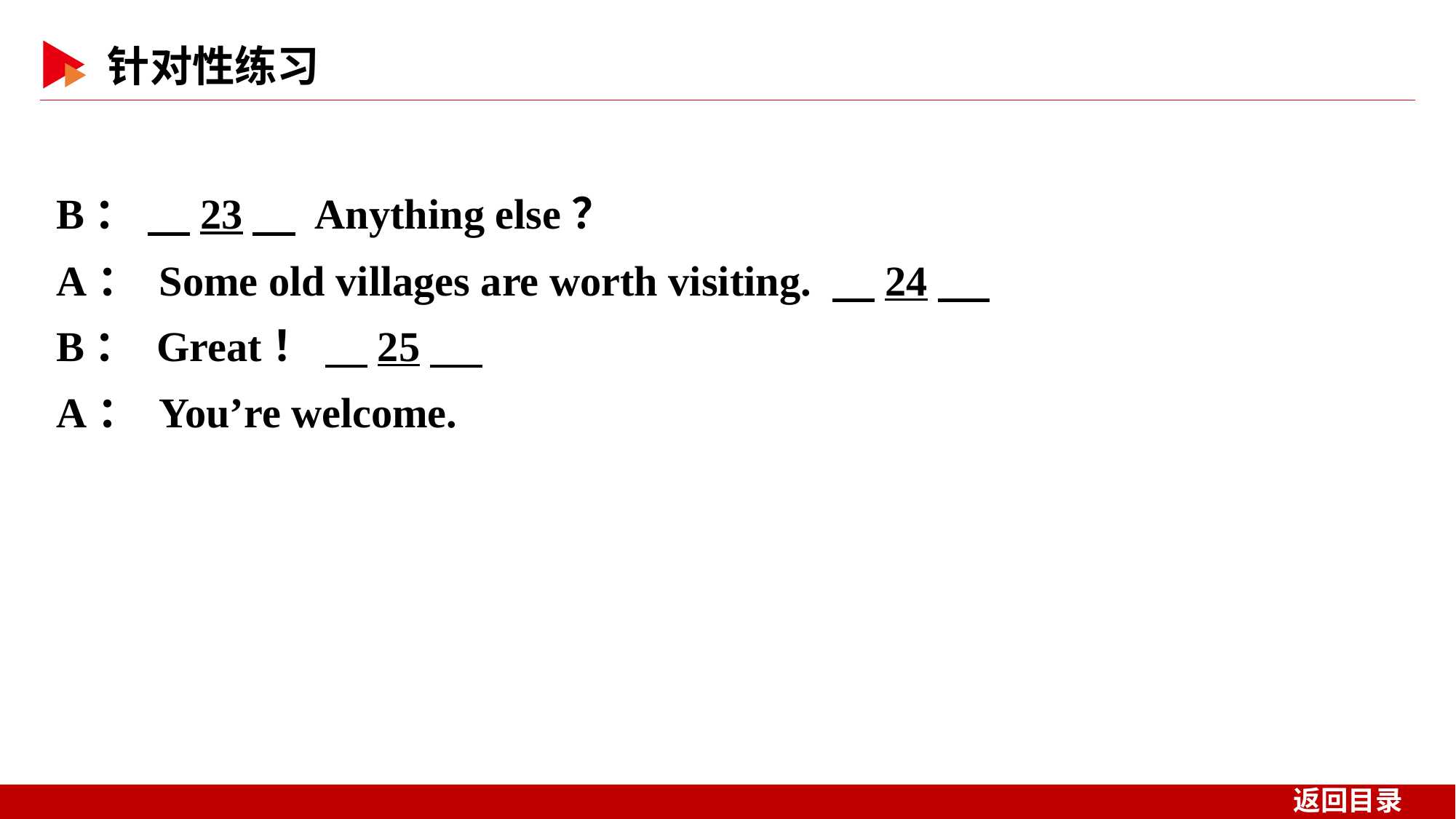

B： 　23　 Anything else？
A： Some old villages are worth visiting. 　24
B： Great！ 　25
A： You’re welcome.